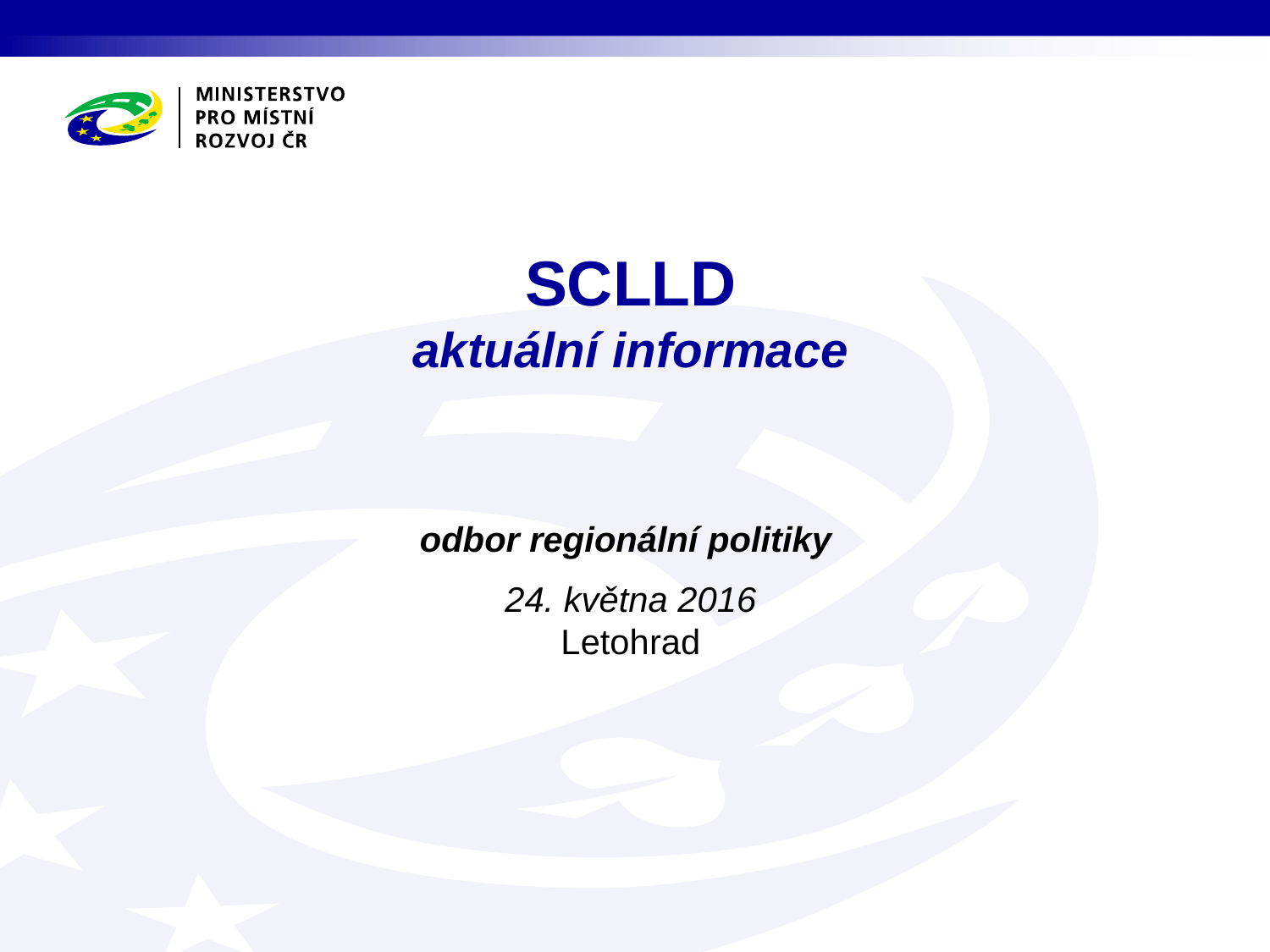

# SCLLD aktuální informace

odbor regionální politiky
24. května 2016
Letohrad